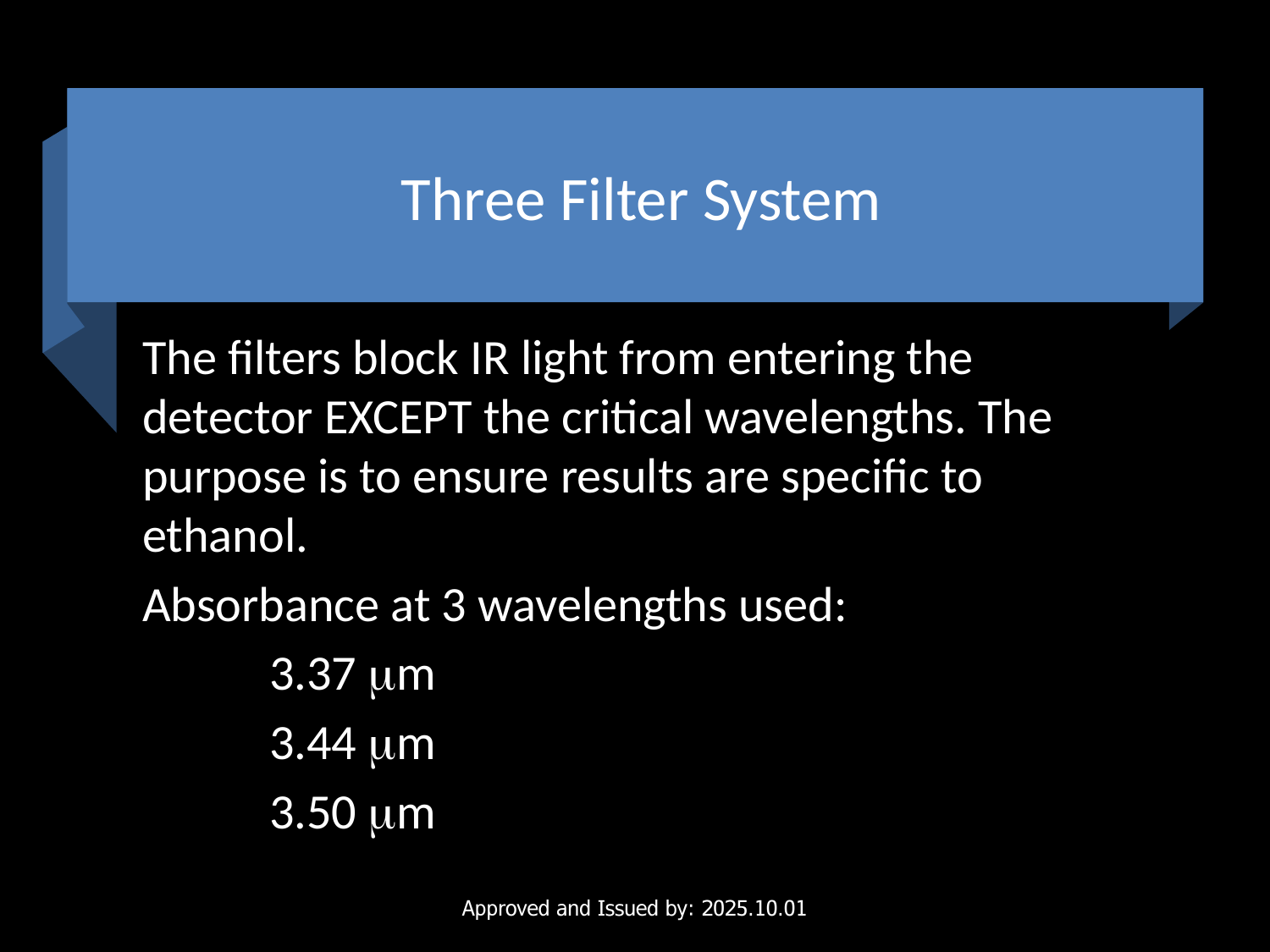

# Three Filter System

The filters block IR light from entering the detector EXCEPT the critical wavelengths. The purpose is to ensure results are specific to ethanol.
Absorbance at 3 wavelengths used:
	3.37 μm
	3.44 μm
	3.50 μm

Approved and Issued by: 2025.10.01